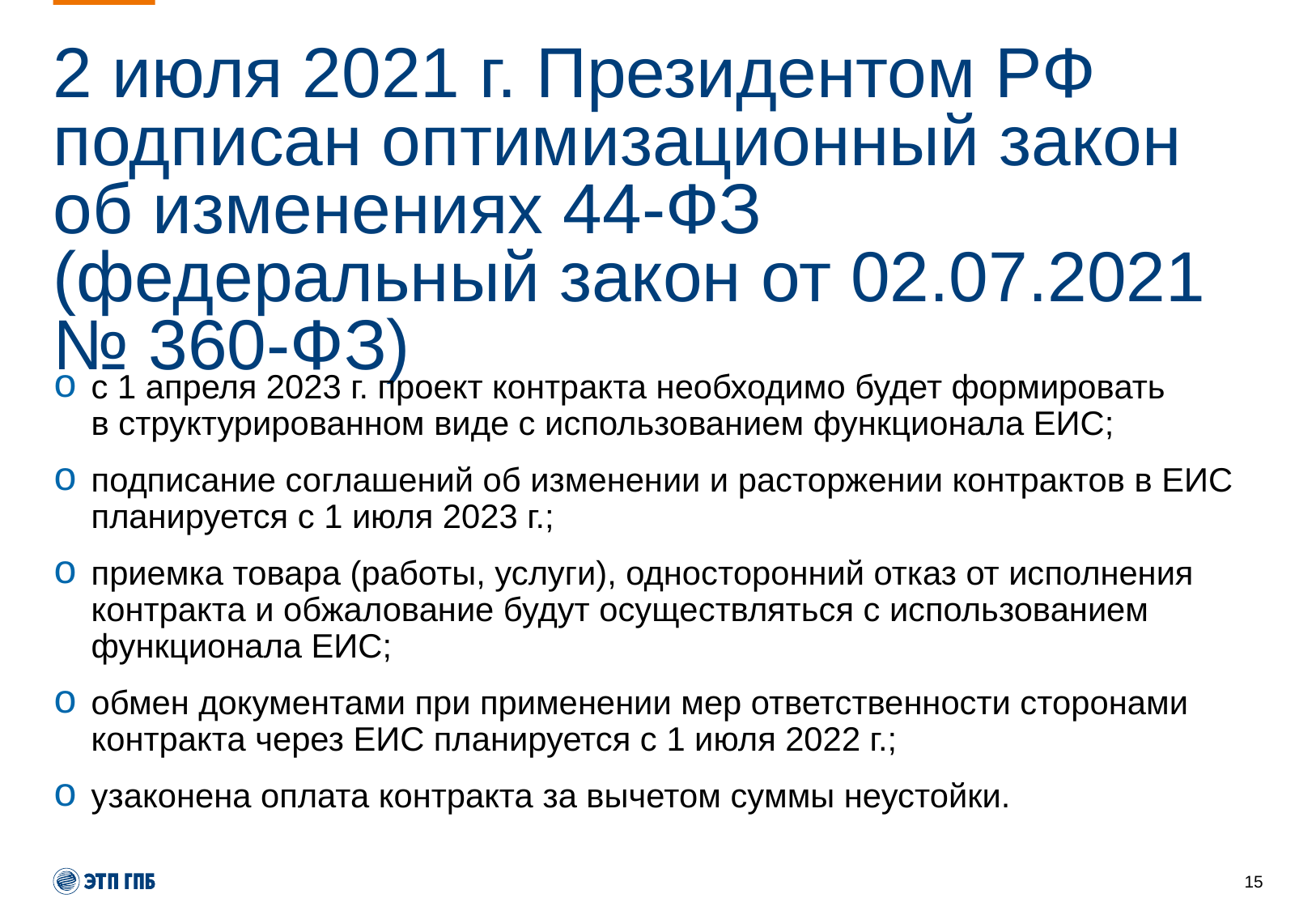

# 2 июля 2021 г. Президентом РФ подписан оптимизационный закон об изменениях 44-ФЗ (федеральный закон от 02.07.2021 № 360-ФЗ)
с 1 апреля 2023 г. проект контракта необходимо будет формировать в структурированном виде с использованием функционала ЕИС;
подписание соглашений об изменении и расторжении контрактов в ЕИС планируется с 1 июля 2023 г.;
приемка товара (работы, услуги), односторонний отказ от исполнения контракта и обжалование будут осуществляться с использованием функционала ЕИС;
обмен документами при применении мер ответственности сторонами контракта через ЕИС планируется с 1 июля 2022 г.;
узаконена оплата контракта за вычетом суммы неустойки.